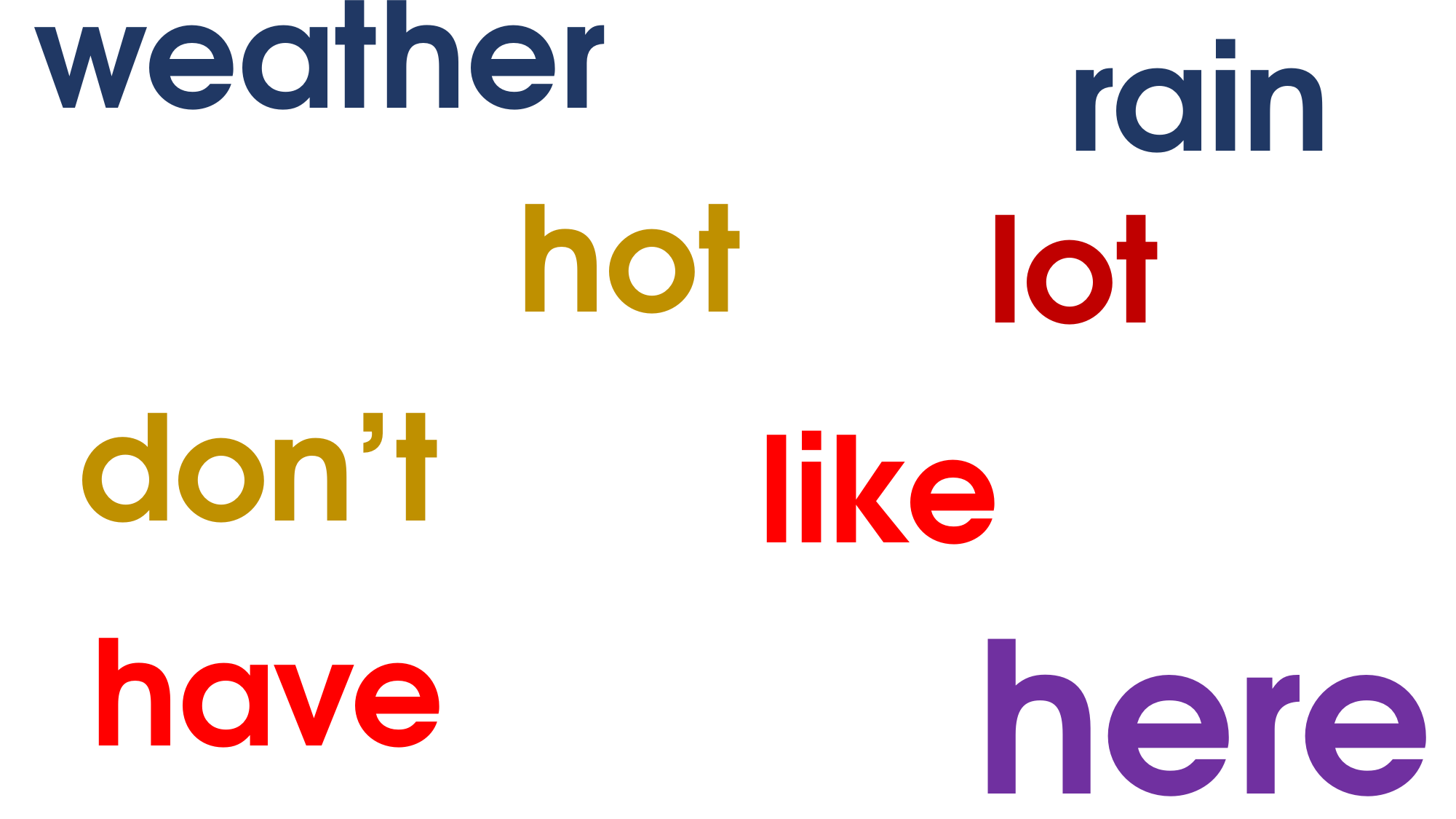

rain
weather
hot
lot
don’t
like
here
have